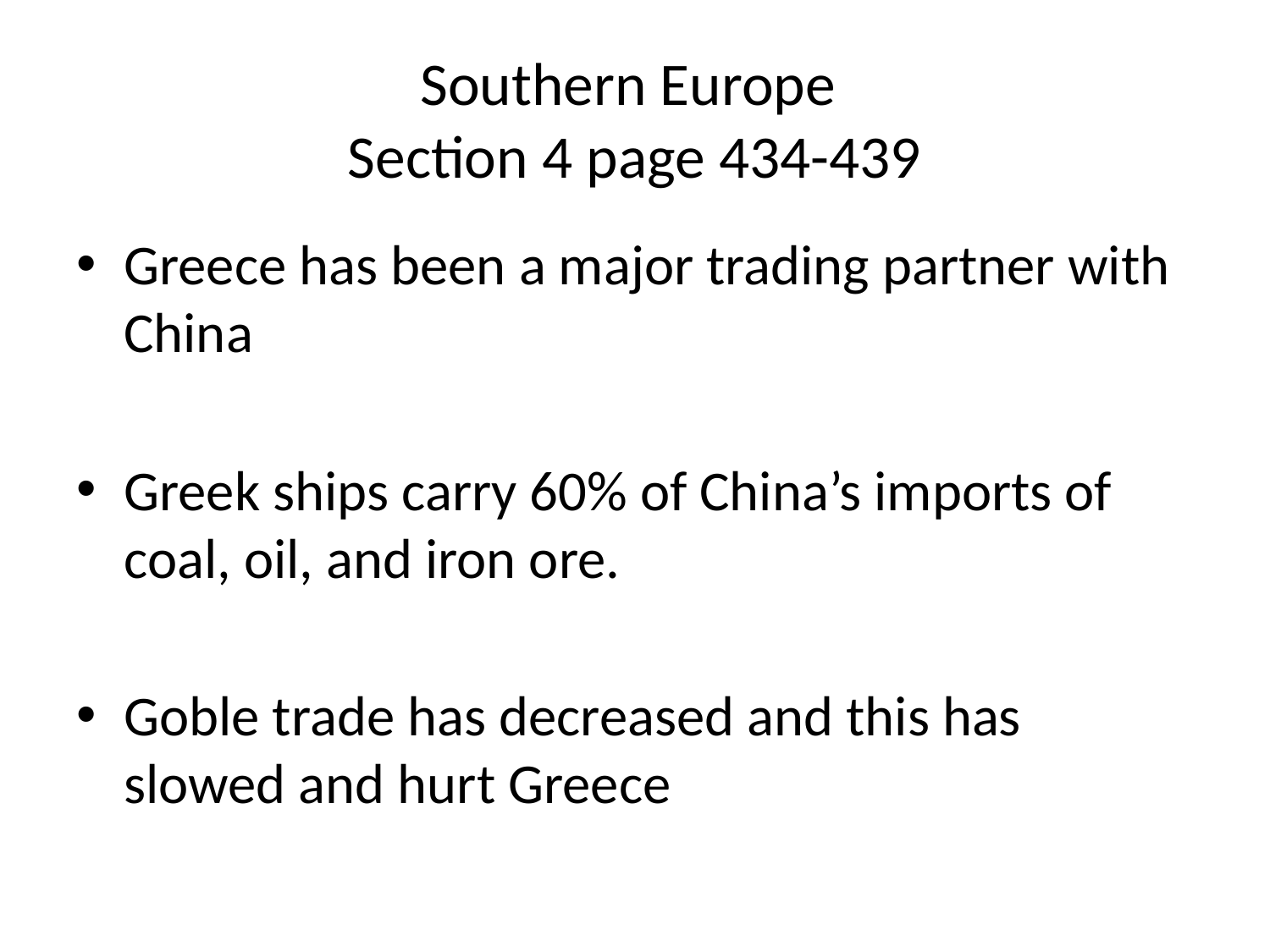

# Southern Europe Section 4 page 434-439
Greece has been a major trading partner with China

Greek ships carry 60% of China’s imports of coal, oil, and iron ore.

Goble trade has decreased and this has slowed and hurt Greece